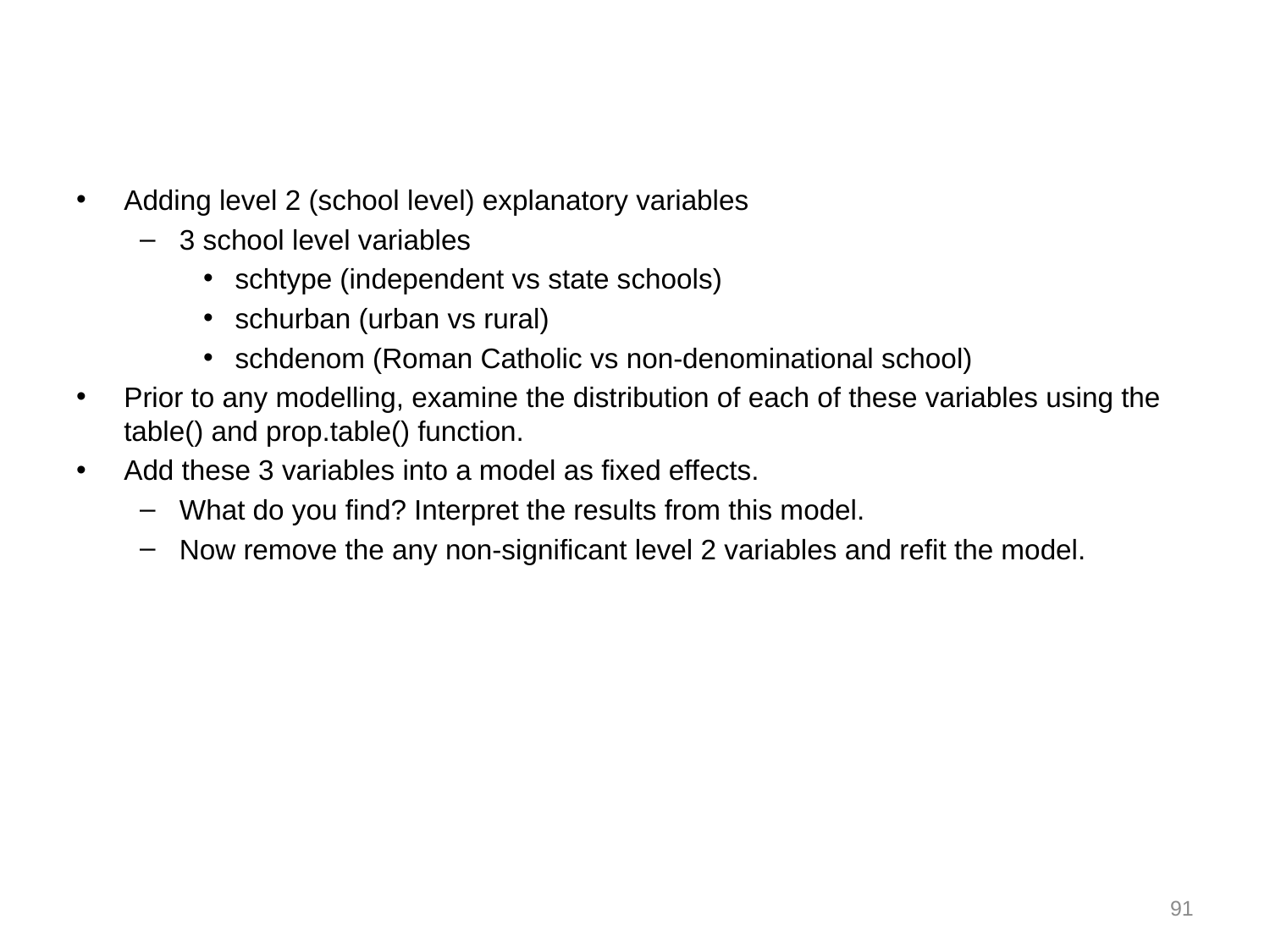

#
Adding level 2 (school level) explanatory variables
3 school level variables
schtype (independent vs state schools)
schurban (urban vs rural)
schdenom (Roman Catholic vs non-denominational school)
Prior to any modelling, examine the distribution of each of these variables using the table() and prop.table() function.
Add these 3 variables into a model as fixed effects.
What do you find? Interpret the results from this model.
Now remove the any non-significant level 2 variables and refit the model.

91